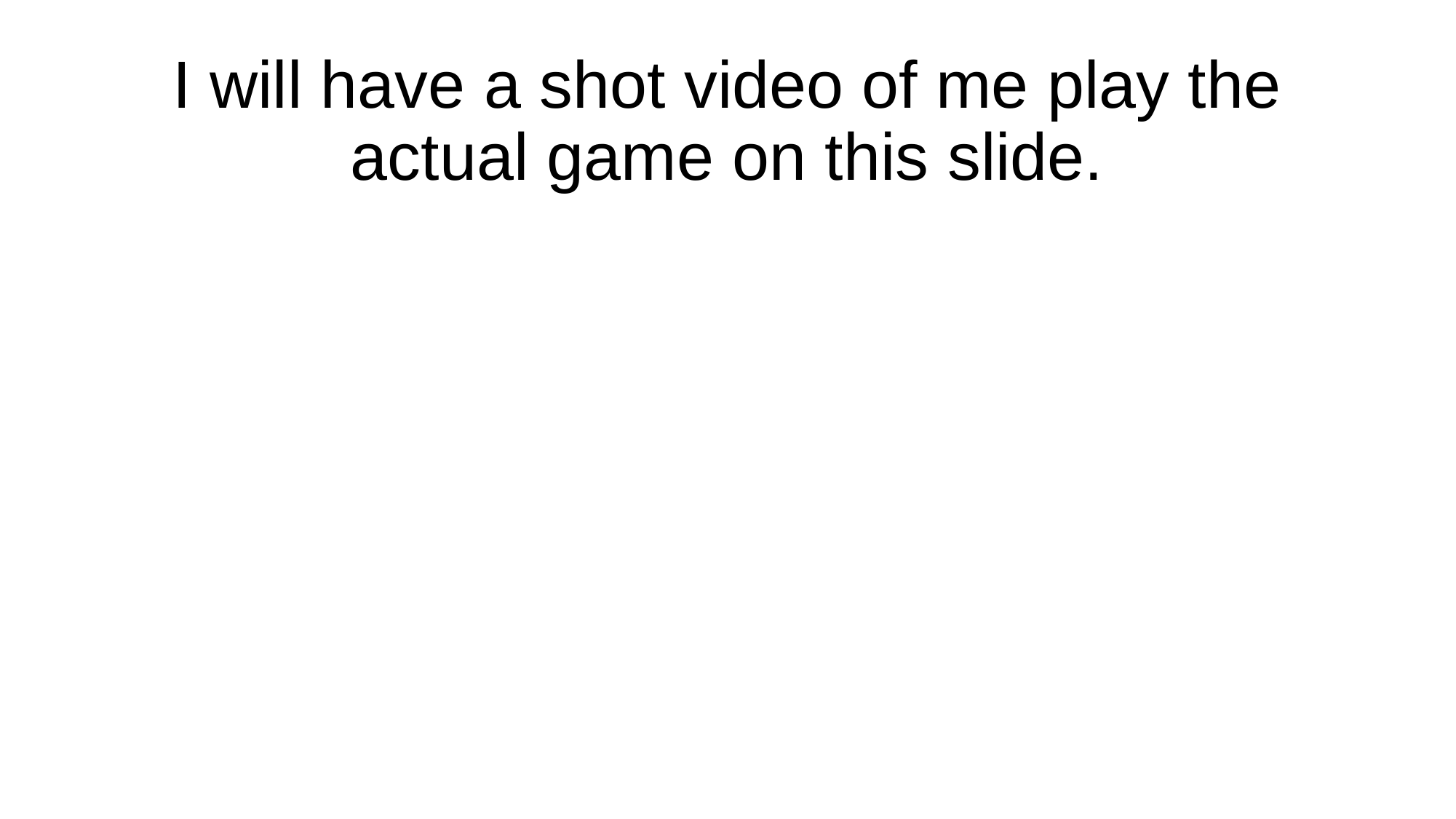

# I will have a shot video of me play the actual game on this slide.